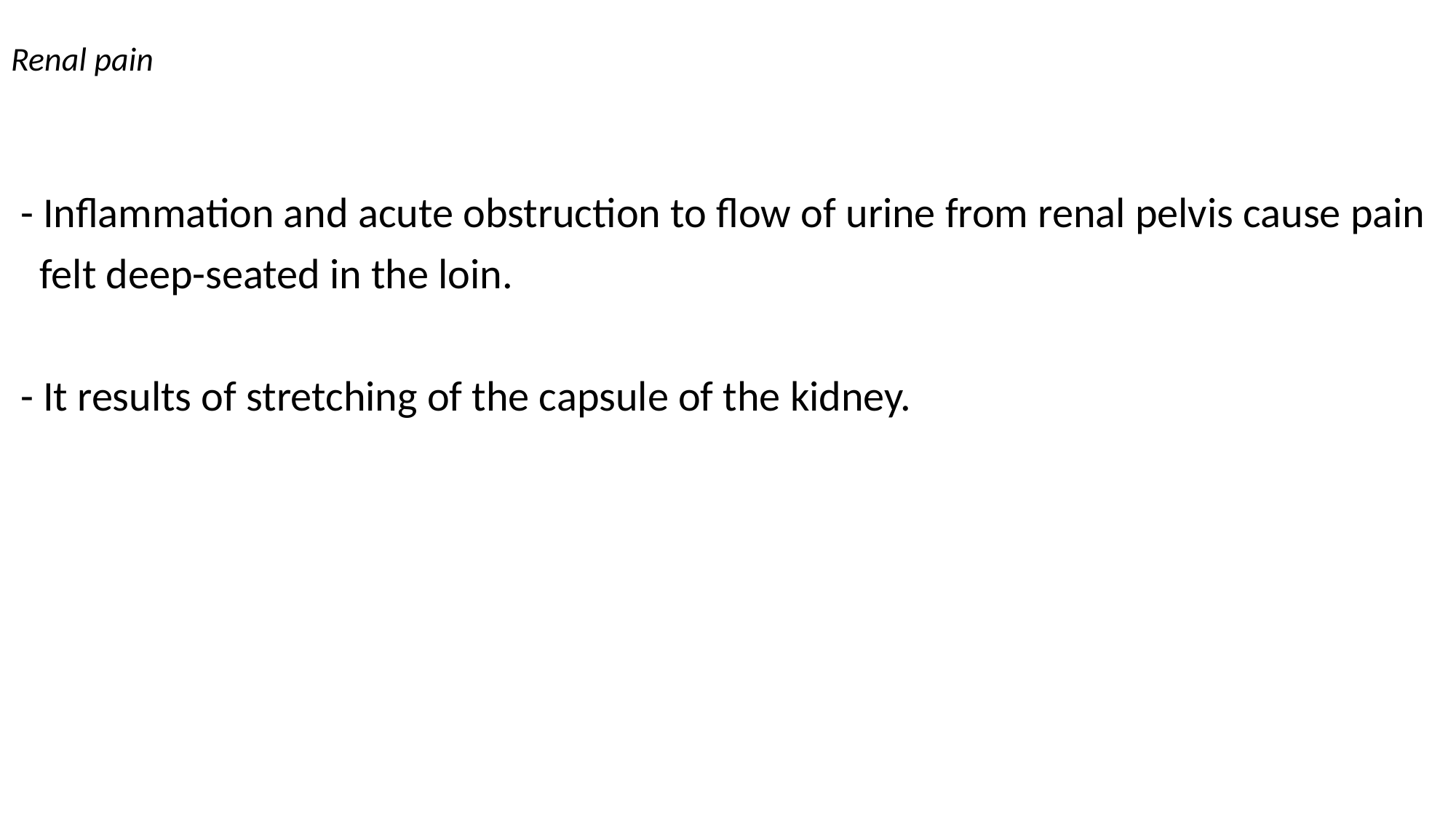

# Renal pain

 - Inflammation and acute obstruction to flow of urine from renal pelvis cause pain
   felt deep-seated in the loin.

 - It results of stretching of the capsule of the kidney.